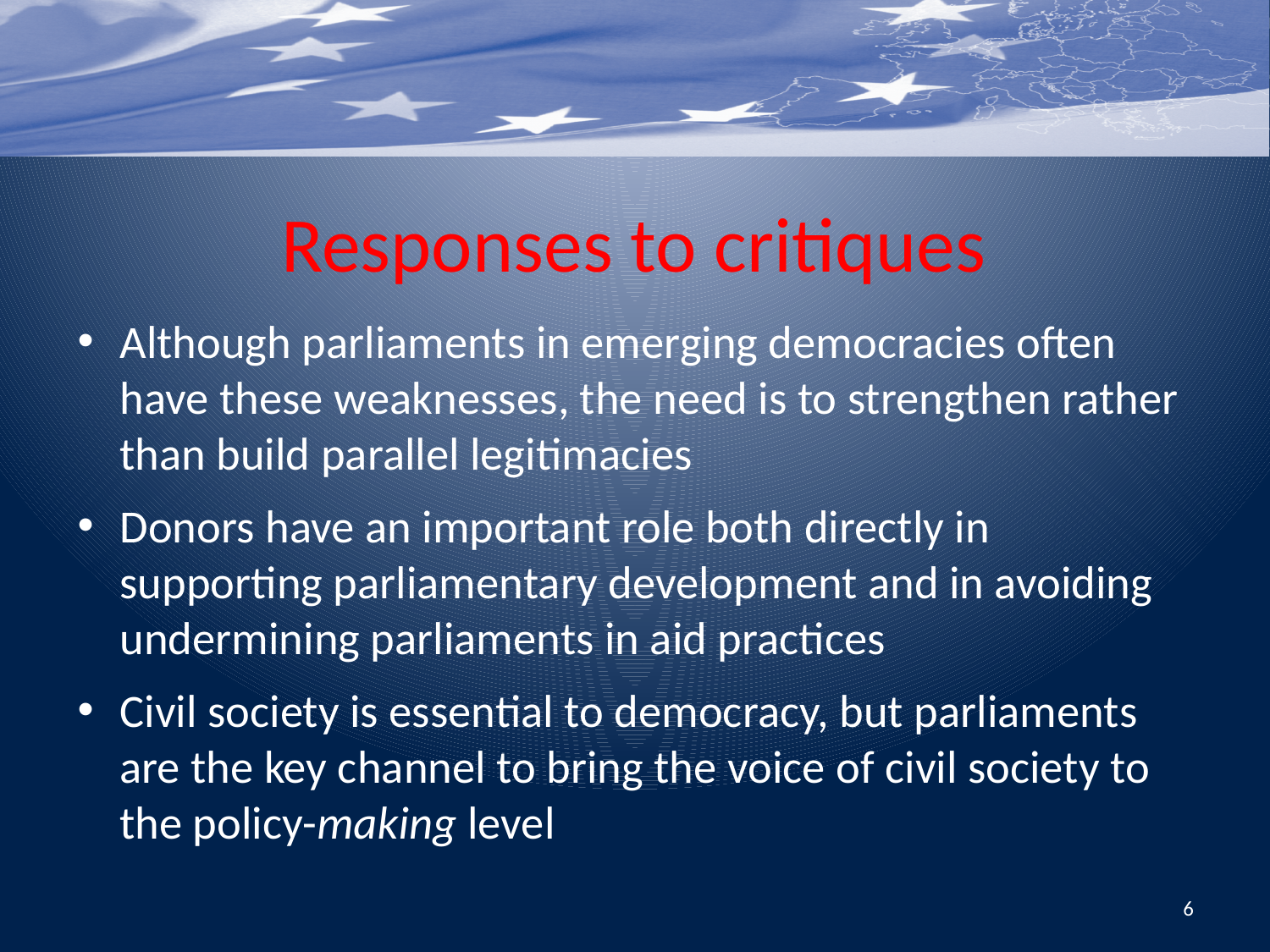

# Responses to critiques
Although parliaments in emerging democracies often have these weaknesses, the need is to strengthen rather than build parallel legitimacies
Donors have an important role both directly in supporting parliamentary development and in avoiding undermining parliaments in aid practices
Civil society is essential to democracy, but parliaments are the key channel to bring the voice of civil society to the policy-making level
6